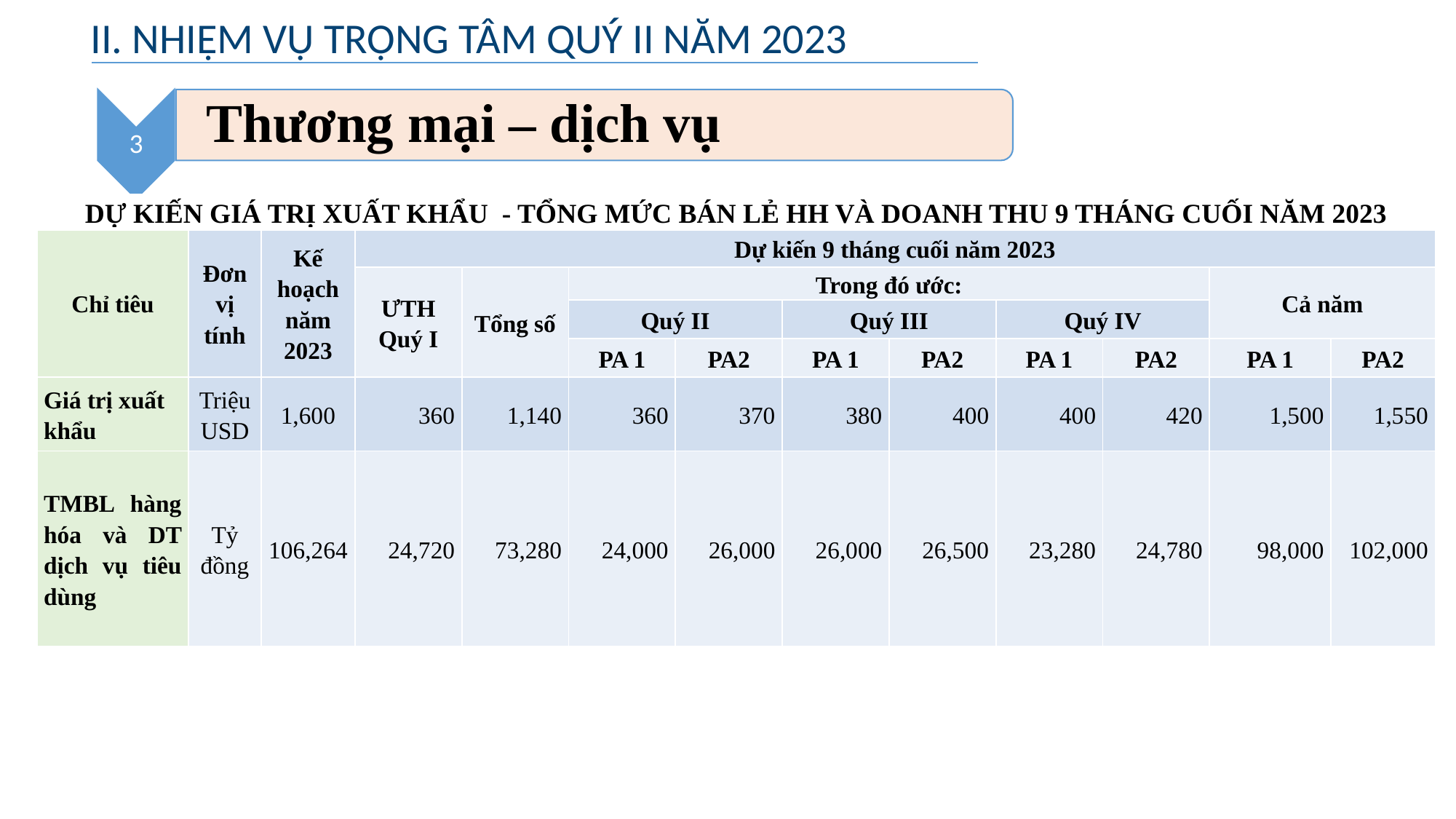

II. NHIỆM VỤ TRỌNG TÂM QUÝ II NĂM 2023

3
Thương mại – dịch vụ
| DỰ KIẾN GIÁ TRỊ XUẤT KHẨU - TỔNG MỨC BÁN LẺ HH VÀ DOANH THU 9 THÁNG CUỐI NĂM 2023 |  |  |  |  |  |  |  |  |  |  |  |  |
| --- | --- | --- | --- | --- | --- | --- | --- | --- | --- | --- | --- | --- |
| Chỉ tiêu | Đơn vị tính | Kế hoạch năm 2023 | Dự kiến 9 tháng cuối năm 2023 |  |  |  |  |  |  |  |  |  |
|  |  |  | ƯTH Quý I | Tổng số | Trong đó ước: |  |  |  |  |  | Cả năm |  |
|  |  |  |  |  | Quý II |  | Quý III |  | Quý IV |  |  |  |
|  |  |  |  |  | PA 1 | PA2 | PA 1 | PA2 | PA 1 | PA2 | PA 1 | PA2 |
| Giá trị xuất khẩu | Triệu USD | 1,600 | 360 | 1,140 | 360 | 370 | 380 | 400 | 400 | 420 | 1,500 | 1,550 |
| TMBL hàng hóa và DT dịch vụ tiêu dùng | Tỷ đồng | 106,264 | 24,720 | 73,280 | 24,000 | 26,000 | 26,000 | 26,500 | 23,280 | 24,780 | 98,000 | 102,000 |